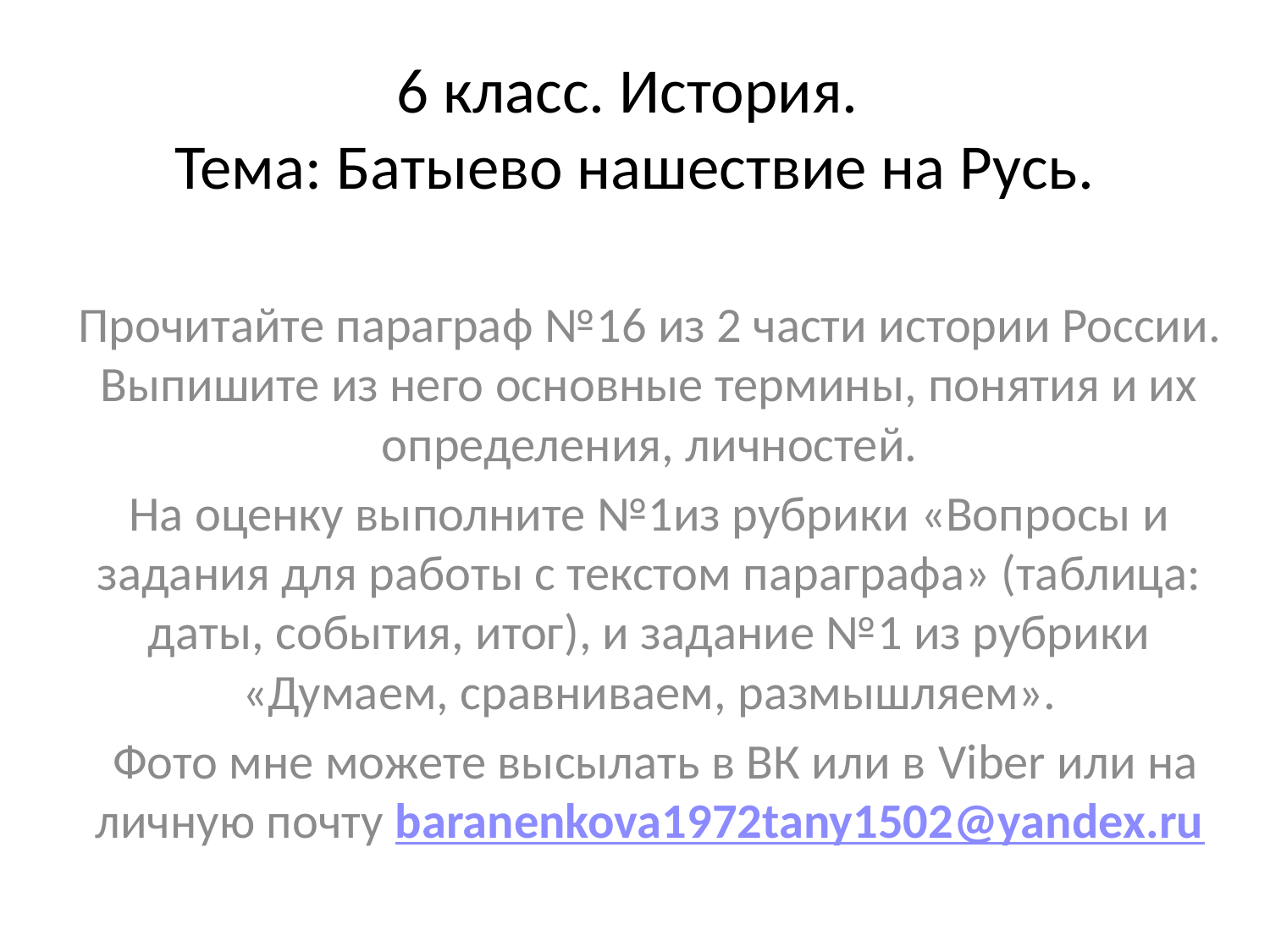

# 6 класс. История. Тема: Батыево нашествие на Русь.
Прочитайте параграф №16 из 2 части истории России. Выпишите из него основные термины, понятия и их определения, личностей.
На оценку выполните №1из рубрики «Вопросы и задания для работы с текстом параграфа» (таблица: даты, события, итог), и задание №1 из рубрики «Думаем, сравниваем, размышляем».
 Фото мне можете высылать в ВК или в Viber или на личную почту baranenkova1972tany1502@yandex.ru